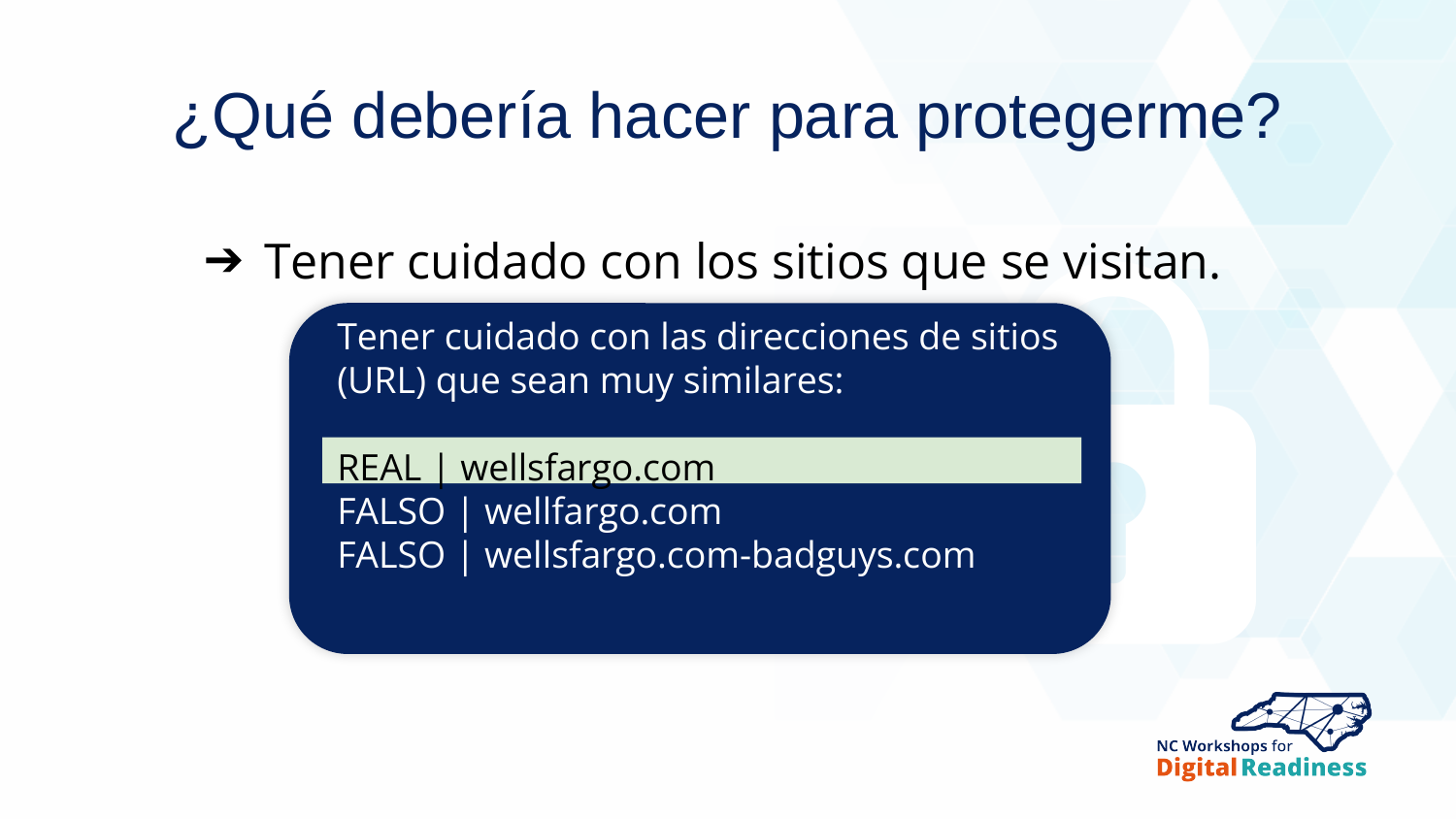

¿Qué debería hacer para protegerme?
Tener cuidado con los sitios que se visitan.

Tener cuidado con las direcciones de sitios (URL) que sean muy similares:

REAL | wellsfargo.com
FALSO | wellfargo.com
FALSO | wellsfargo.com-badguys.com